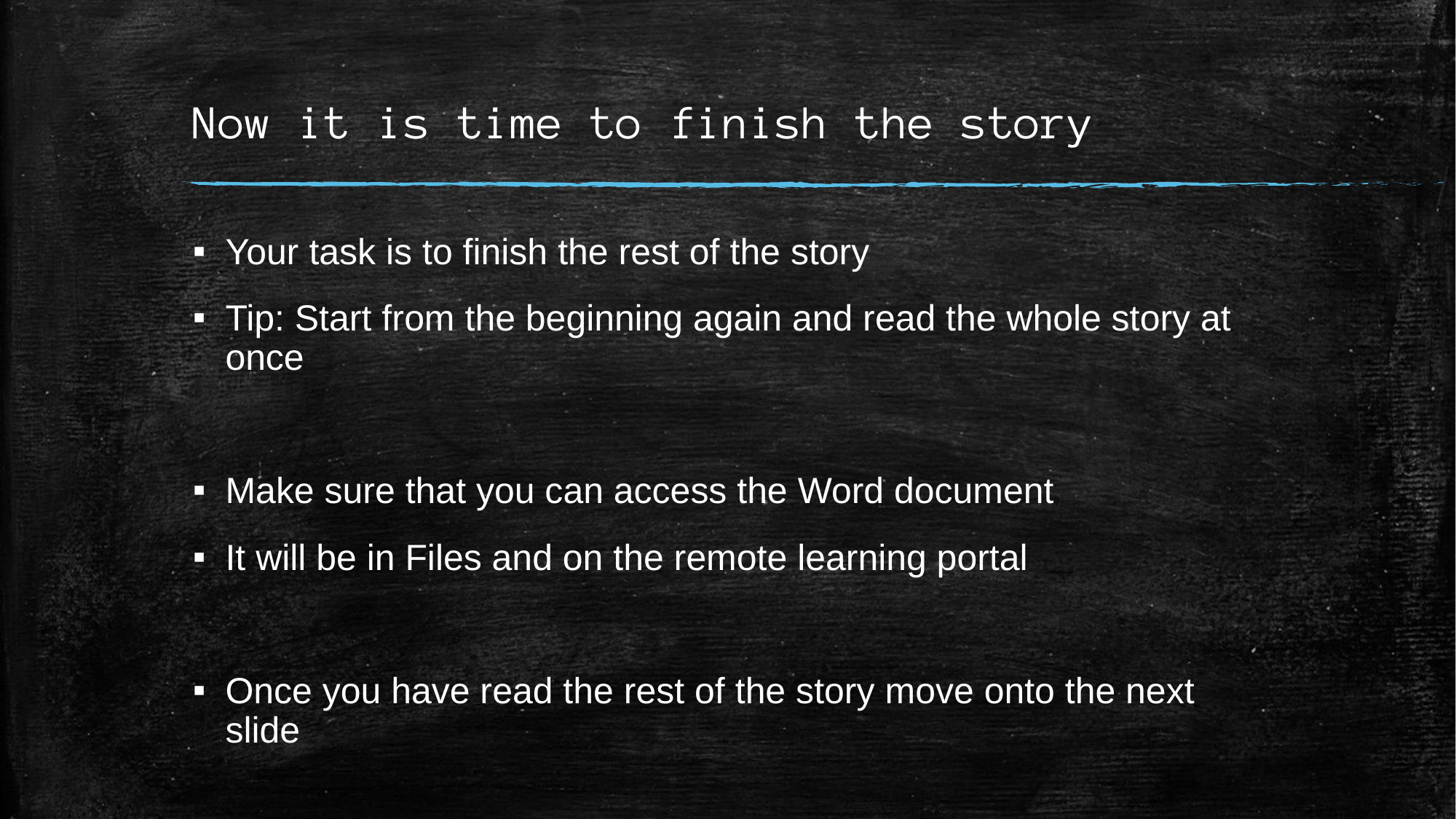

# Now it is time to finish the story
Your task is to finish the rest of the story
Tip: Start from the beginning again and read the whole story at once

Make sure that you can access the Word document
It will be in Files and on the remote learning portal

Once you have read the rest of the story move onto the next slide